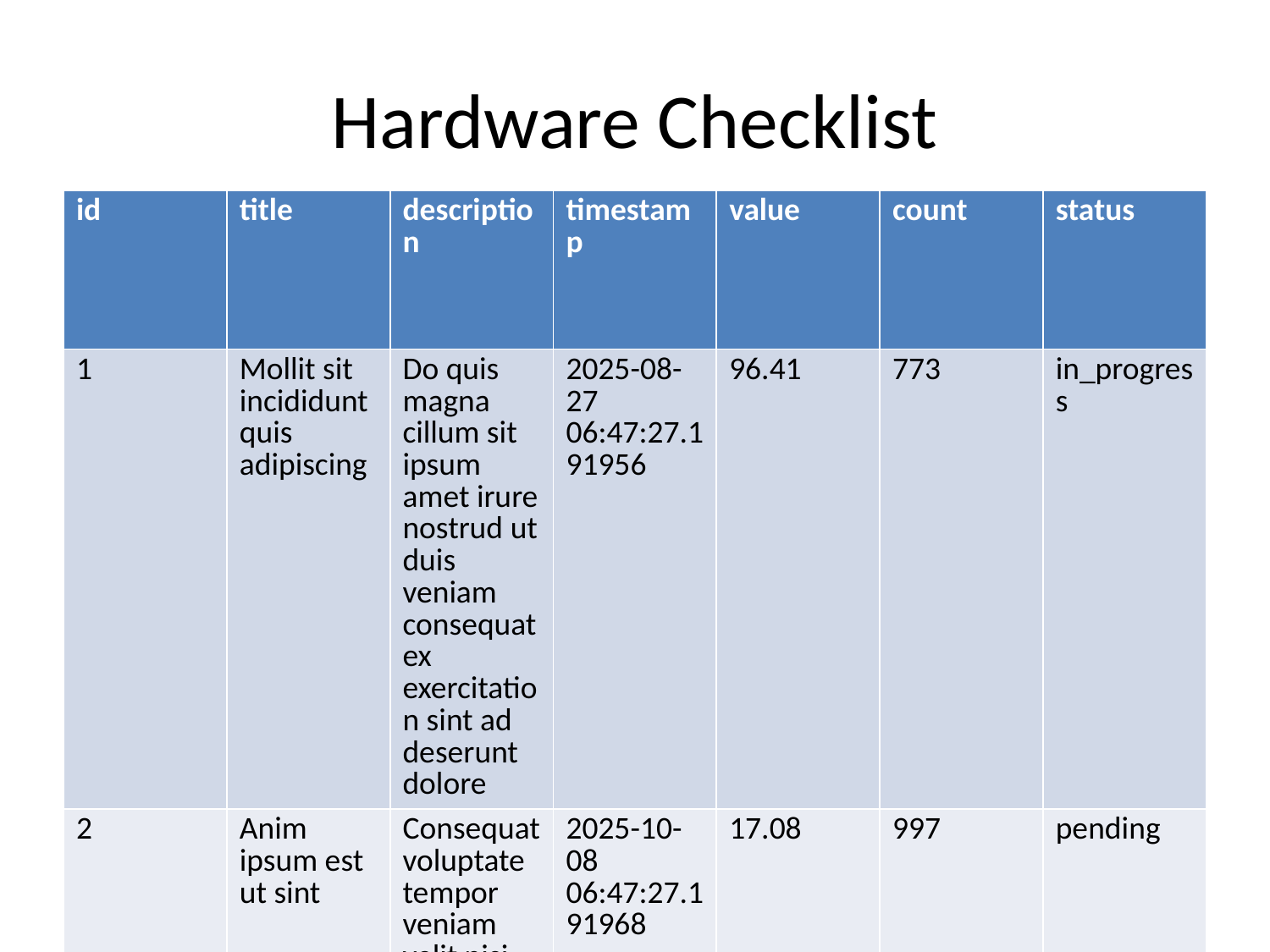

# Hardware Checklist
| id | title | description | timestamp | value | count | status |
| --- | --- | --- | --- | --- | --- | --- |
| 1 | Mollit sit incididunt quis adipiscing | Do quis magna cillum sit ipsum amet irure nostrud ut duis veniam consequat ex exercitation sint ad deserunt dolore | 2025-08-27 06:47:27.191956 | 96.41 | 773 | in\_progress |
| 2 | Anim ipsum est ut sint | Consequat voluptate tempor veniam velit nisi dolor ea sit sed reprehenderit eiusmod ipsum anim aliqua incididunt amet id cillum occaecat | 2025-10-08 06:47:27.191968 | 17.08 | 997 | pending |
| 3 | Exercitation culpa enim proident dolore | Ut voluptate nostrud veniam ullamco proident minim culpa do pariatur elit dolor aliqua nisi | 2025-05-11 06:47:27.191976 | 99.01 | 78 | pending |